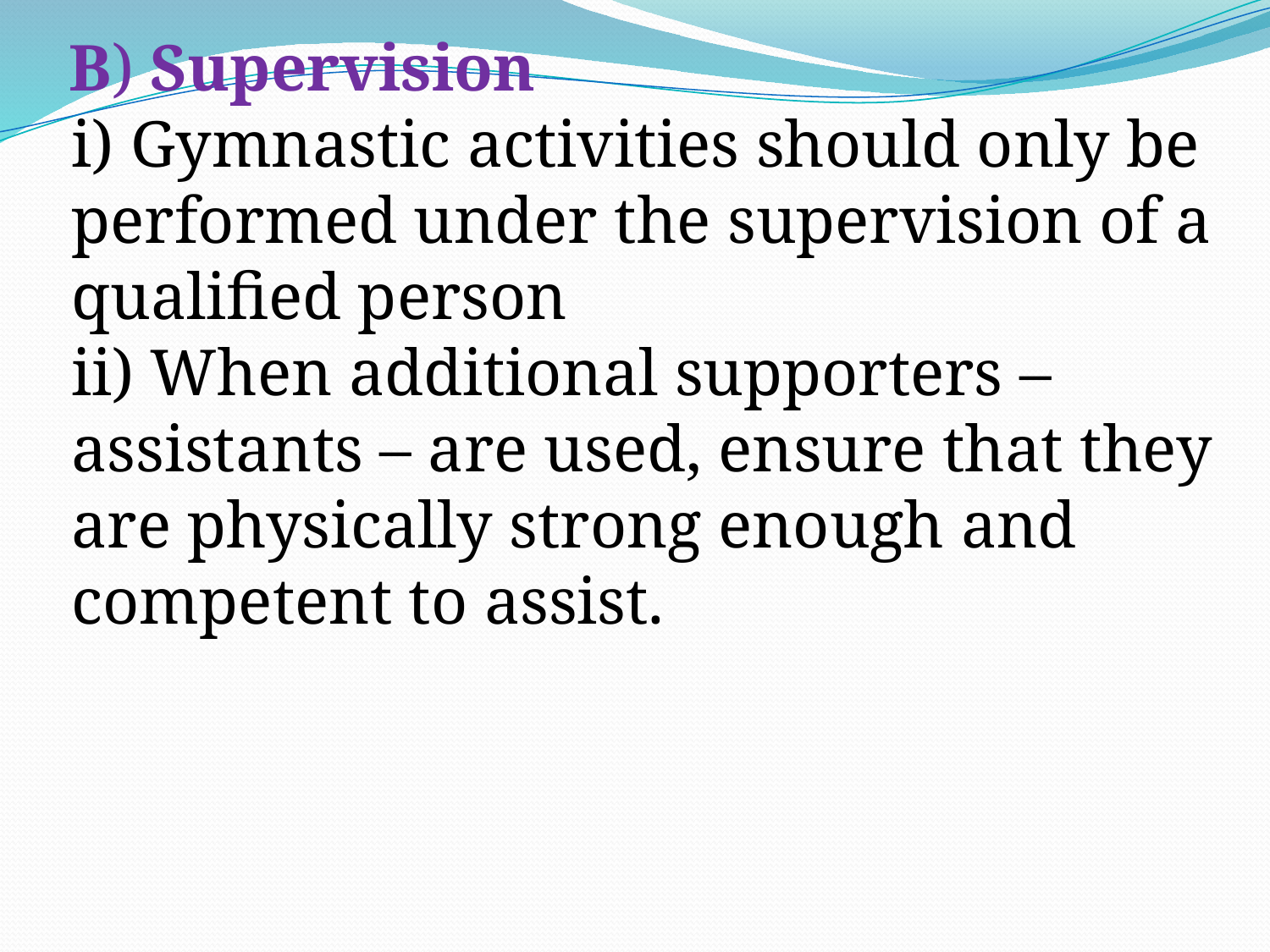

B) Supervision
i) Gymnastic activities should only be performed under the supervision of a qualified person
ii) When additional supporters – assistants – are used, ensure that they are physically strong enough and competent to assist.